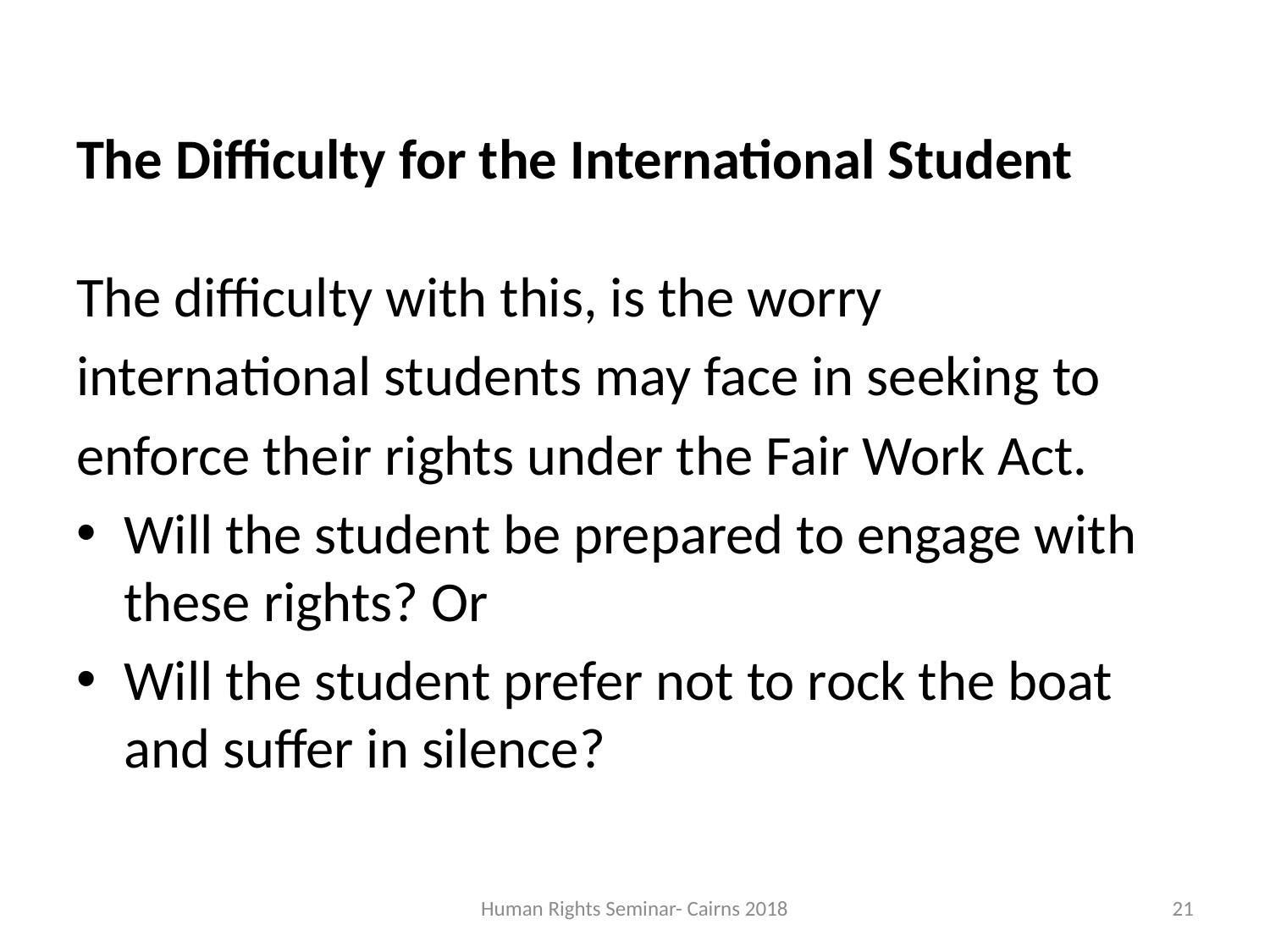

The Difficulty for the International Student

The difficulty with this, is the worry
international students may face in seeking to
enforce their rights under the Fair Work Act.
Will the student be prepared to engage with these rights? Or
Will the student prefer not to rock the boat and suffer in silence?

Human Rights Seminar- Cairns 2018
21